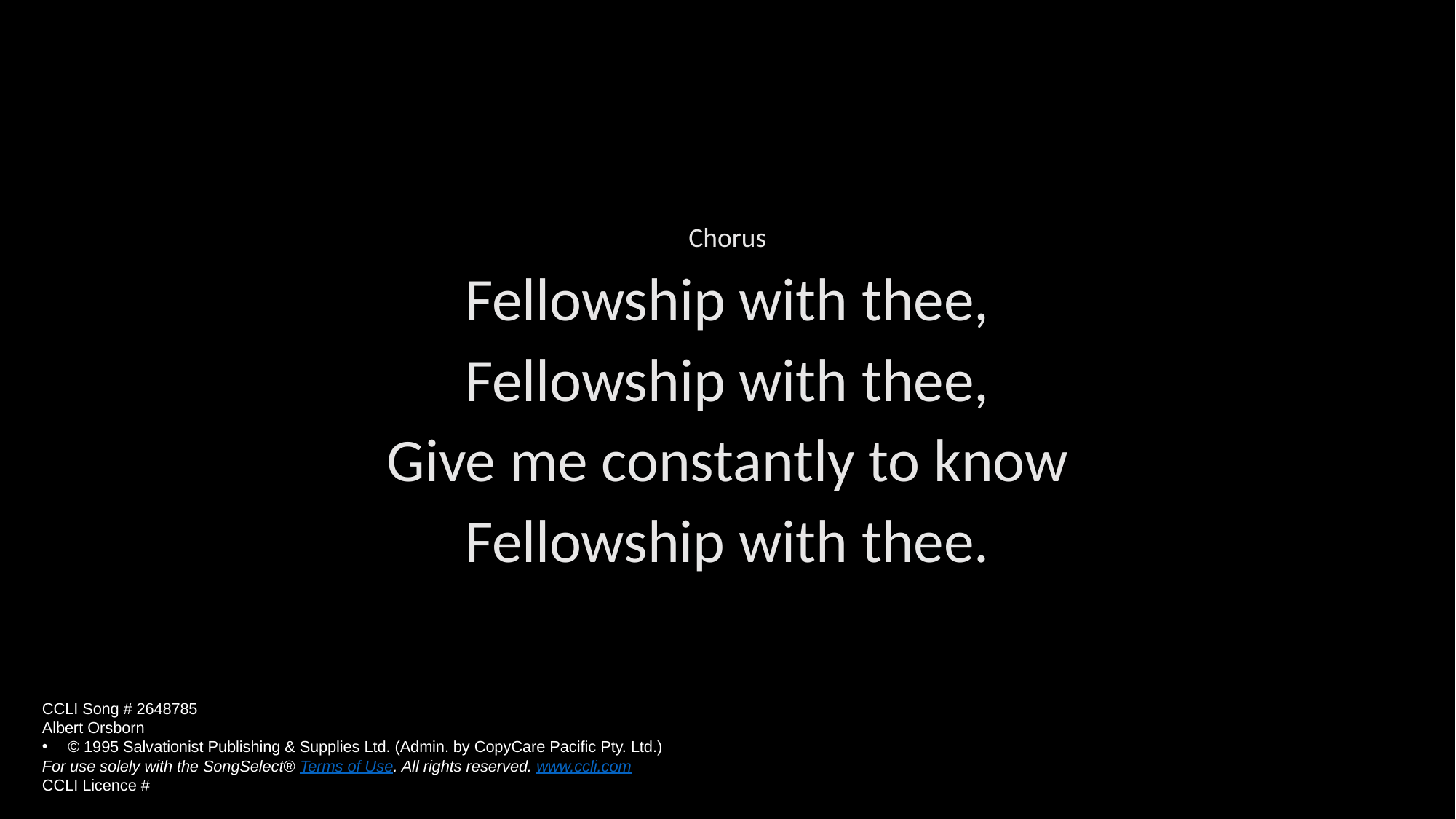

Chorus
Fellowship with thee,
Fellowship with thee,
Give me constantly to know
Fellowship with thee.
CCLI Song # 2648785
Albert Orsborn
© 1995 Salvationist Publishing & Supplies Ltd. (Admin. by CopyCare Pacific Pty. Ltd.)
For use solely with the SongSelect® Terms of Use. All rights reserved. www.ccli.com
CCLI Licence #